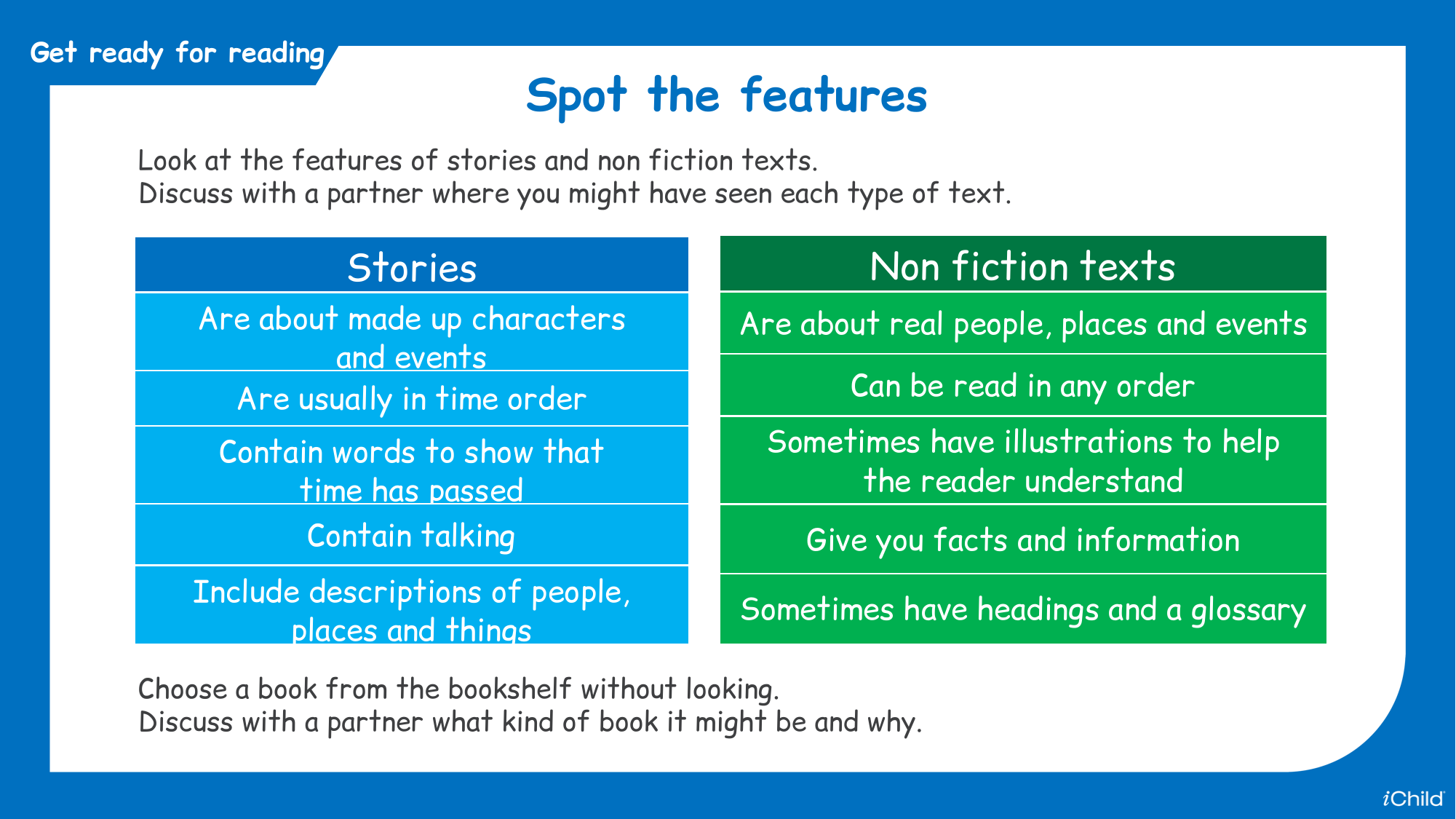

Get ready for reading
Spot the features
Look at the features of stories and non fiction texts.
Discuss with a partner where you might have seen each type of text.
| Non fiction texts |
| --- |
| Are about real people, places and events |
| Can be read in any order |
| Sometimes have illustrations to help the reader understand |
| Give you facts and information |
| Sometimes have headings and a glossary |
| Stories |
| --- |
| Are about made up characters and events |
| Are usually in time order |
| Contain words to show that time has passed |
| Contain talking |
| Include descriptions of people, places and things |
Choose a book from the bookshelf without looking.
Discuss with a partner what kind of book it might be and why.